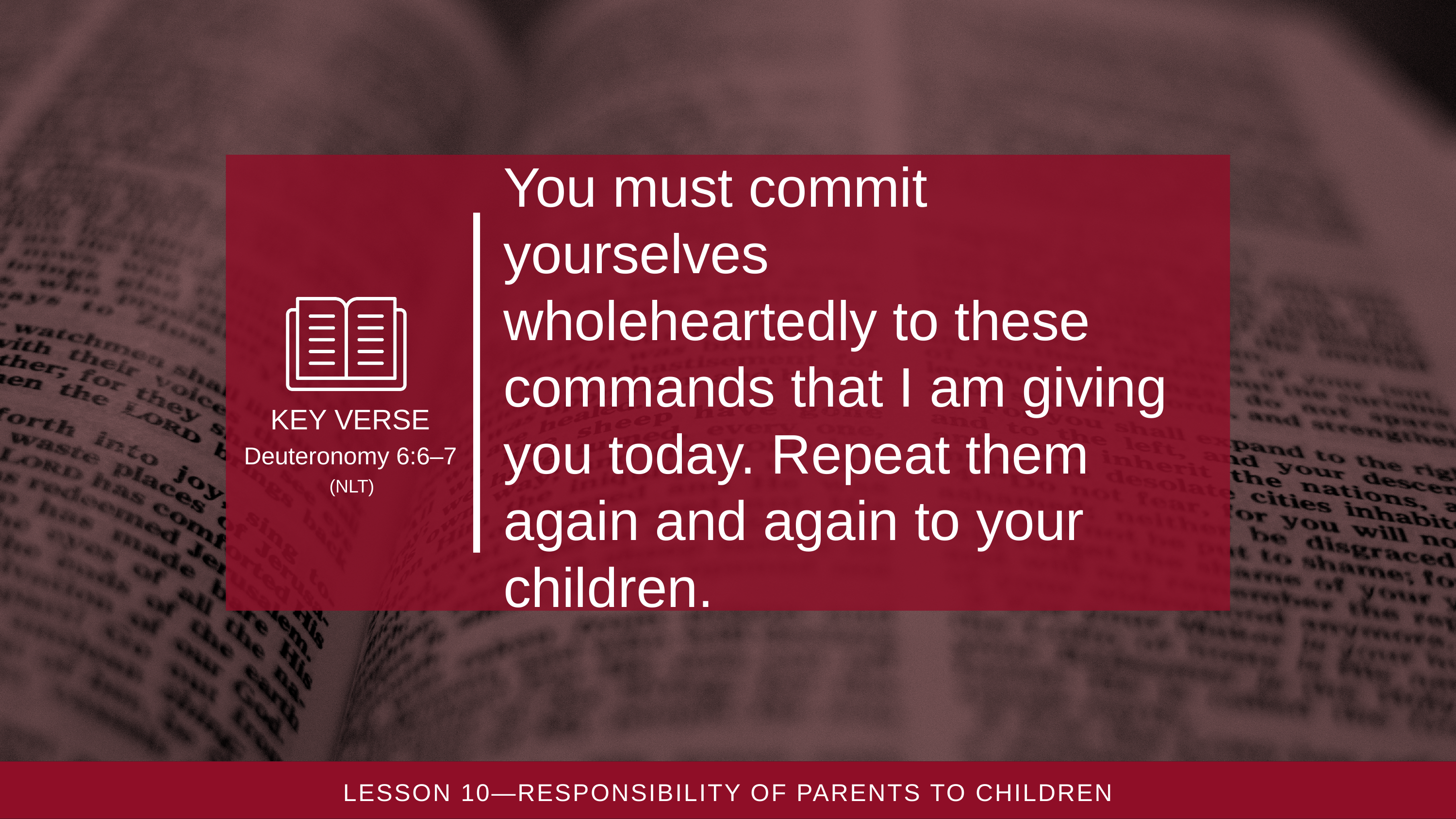

You must commit yourselves
wholeheartedly to these commands that I am giving you today. Repeat them again and again to your children.
(NLT)